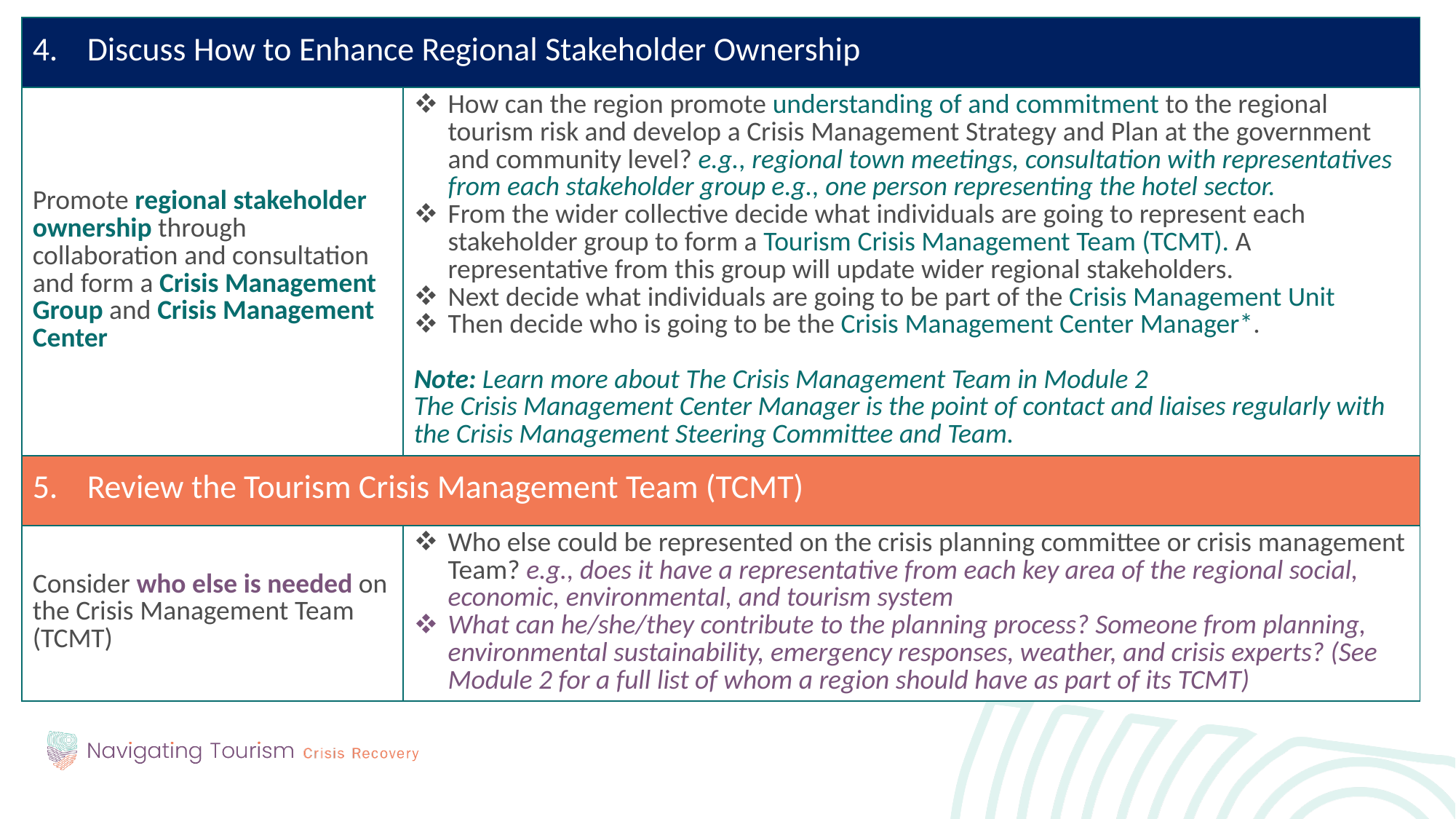

| Discuss How to Enhance Regional Stakeholder Ownership |  |
| --- | --- |
| Promote regional stakeholder ownership through collaboration and consultation and form a Crisis Management Group and Crisis Management Center | How can the region promote understanding of and commitment to the regional tourism risk and develop a Crisis Management Strategy and Plan at the government and community level? e.g., regional town meetings, consultation with representatives from each stakeholder group e.g., one person representing the hotel sector. From the wider collective decide what individuals are going to represent each stakeholder group to form a Tourism Crisis Management Team (TCMT). A representative from this group will update wider regional stakeholders. Next decide what individuals are going to be part of the Crisis Management Unit Then decide who is going to be the Crisis Management Center Manager\*. Note: Learn more about The Crisis Management Team in Module 2 The Crisis Management Center Manager is the point of contact and liaises regularly with the Crisis Management Steering Committee and Team. |
| Review the Tourism Crisis Management Team (TCMT) |  |
| Consider who else is needed on the Crisis Management Team (TCMT) | Who else could be represented on the crisis planning committee or crisis management Team? e.g., does it have a representative from each key area of the regional social, economic, environmental, and tourism system What can he/she/they contribute to the planning process? Someone from planning, environmental sustainability, emergency responses, weather, and crisis experts? (See Module 2 for a full list of whom a region should have as part of its TCMT) |